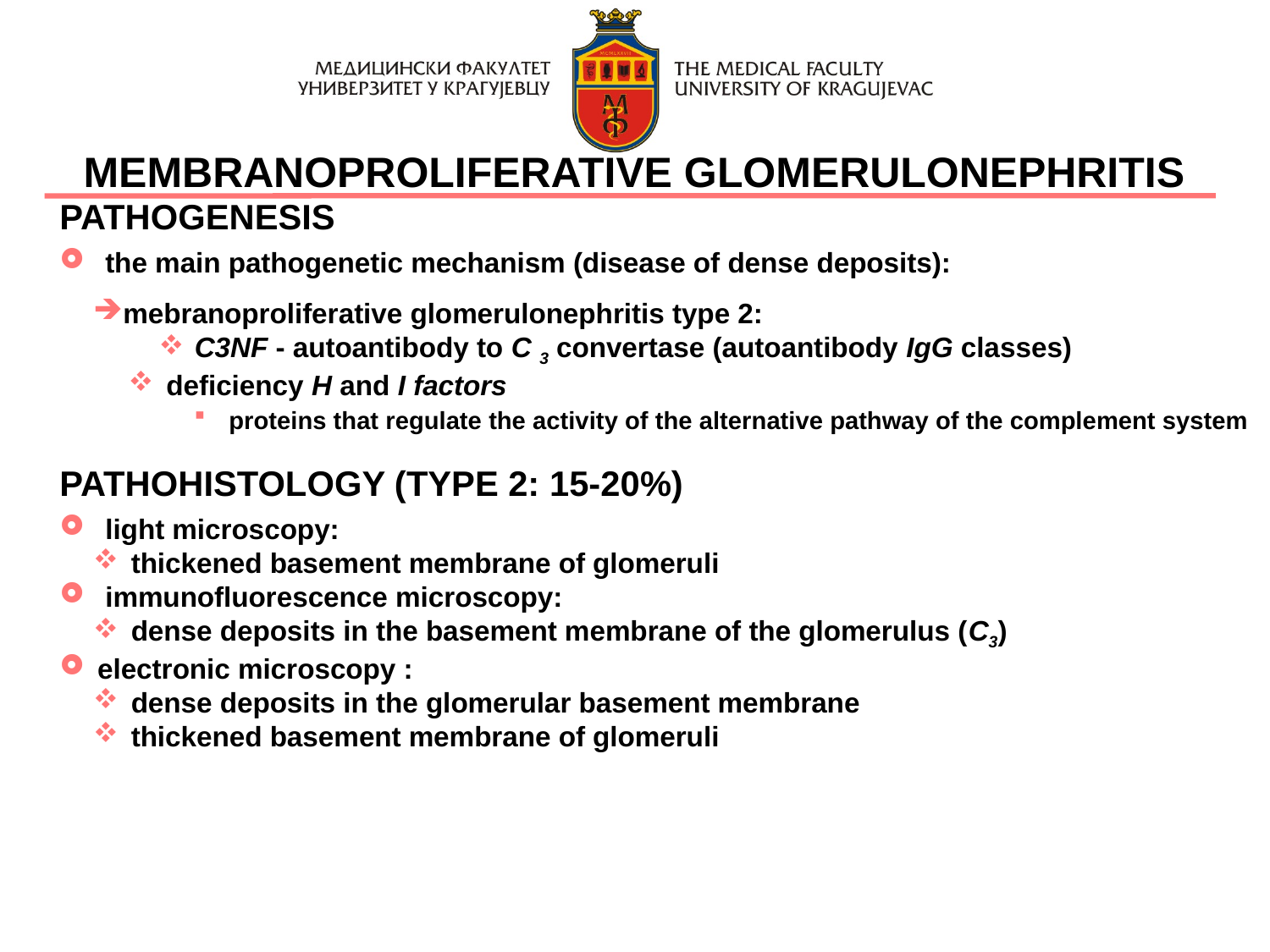

MEMBRANOPROLIFERATIVE GLOMERULONEPHRITIS

PATHOGENESIS

  the main pathogenetic mechanism (disease of dense deposits):

mebranoproliferative glomerulonephritis type 2:
 C3NF - autoantibody to C 3 convertase (autoantibody IgG classes)
 deficiency H and I factors
 proteins that regulate the activity of the alternative pathway of the complement system

PATHOHISTOLOGY (TYPE 2: 15-20%)

  light microscopy:
 thickened basement membrane of glomeruli
  immunofluorescence microscopy:
 dense deposits in the basement membrane of the glomerulus (C3)
 electronic microscopy :
 dense deposits in the glomerular basement membrane
 thickened basement membrane of glomeruli